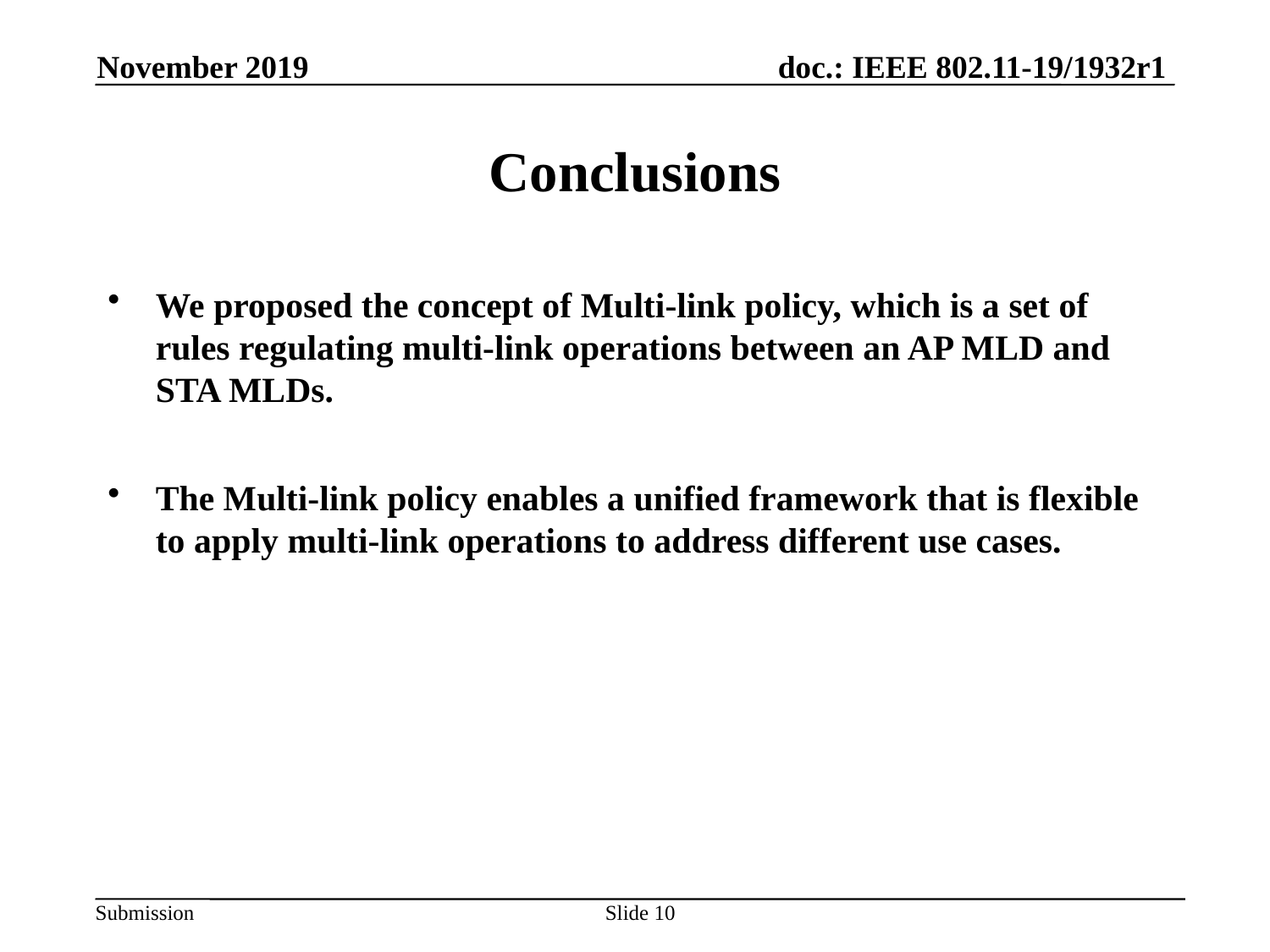

November 2019
# Conclusions
We proposed the concept of Multi-link policy, which is a set of rules regulating multi-link operations between an AP MLD and STA MLDs.

The Multi-link policy enables a unified framework that is flexible to apply multi-link operations to address different use cases.

Slide 10
Cheng Chen, Intel